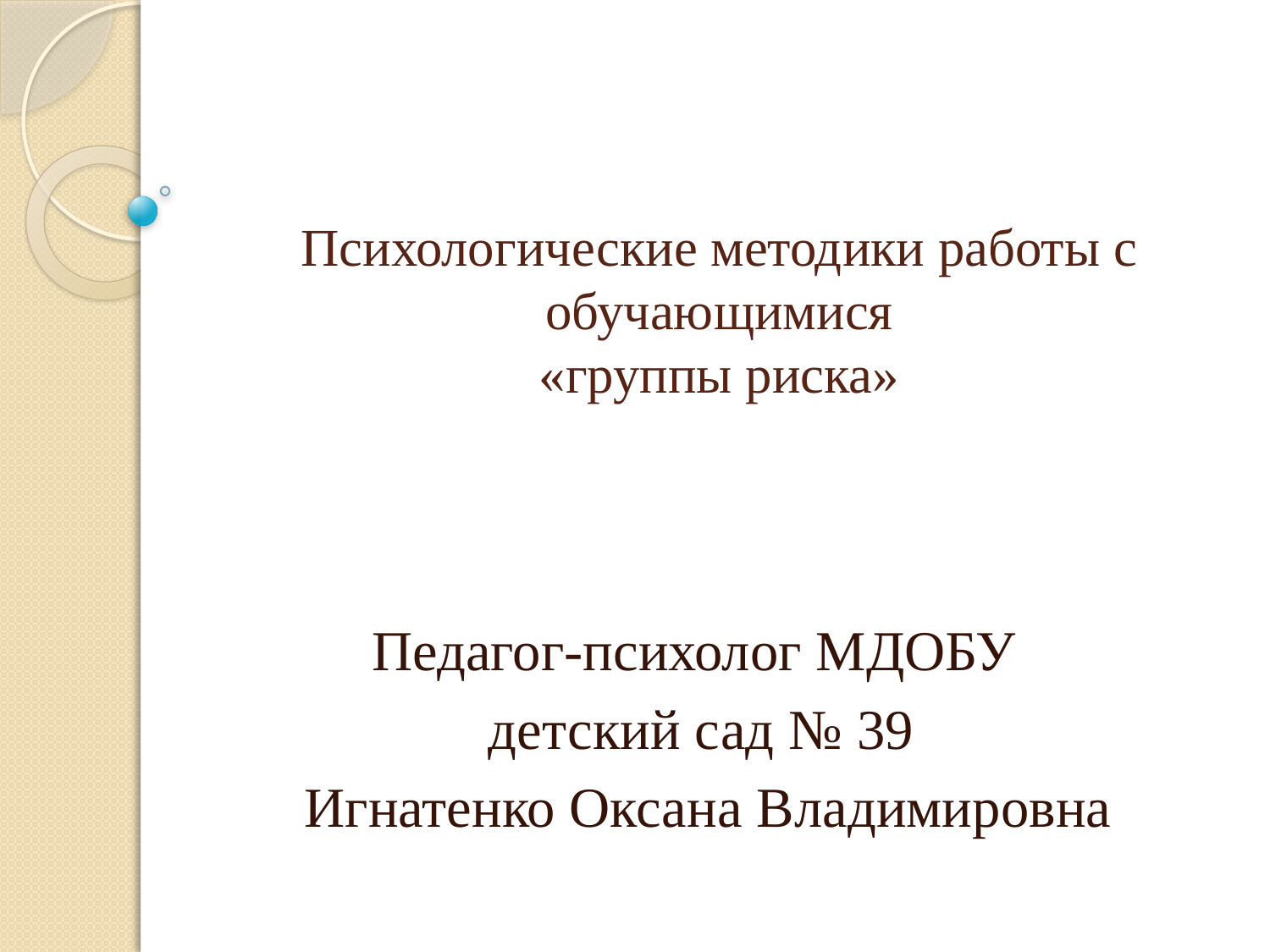

# Психологические методики работы с обучающимися «группы риска»

Педагог-психолог МДОБУ
детский сад № 39
 Игнатенко Оксана Владимировна